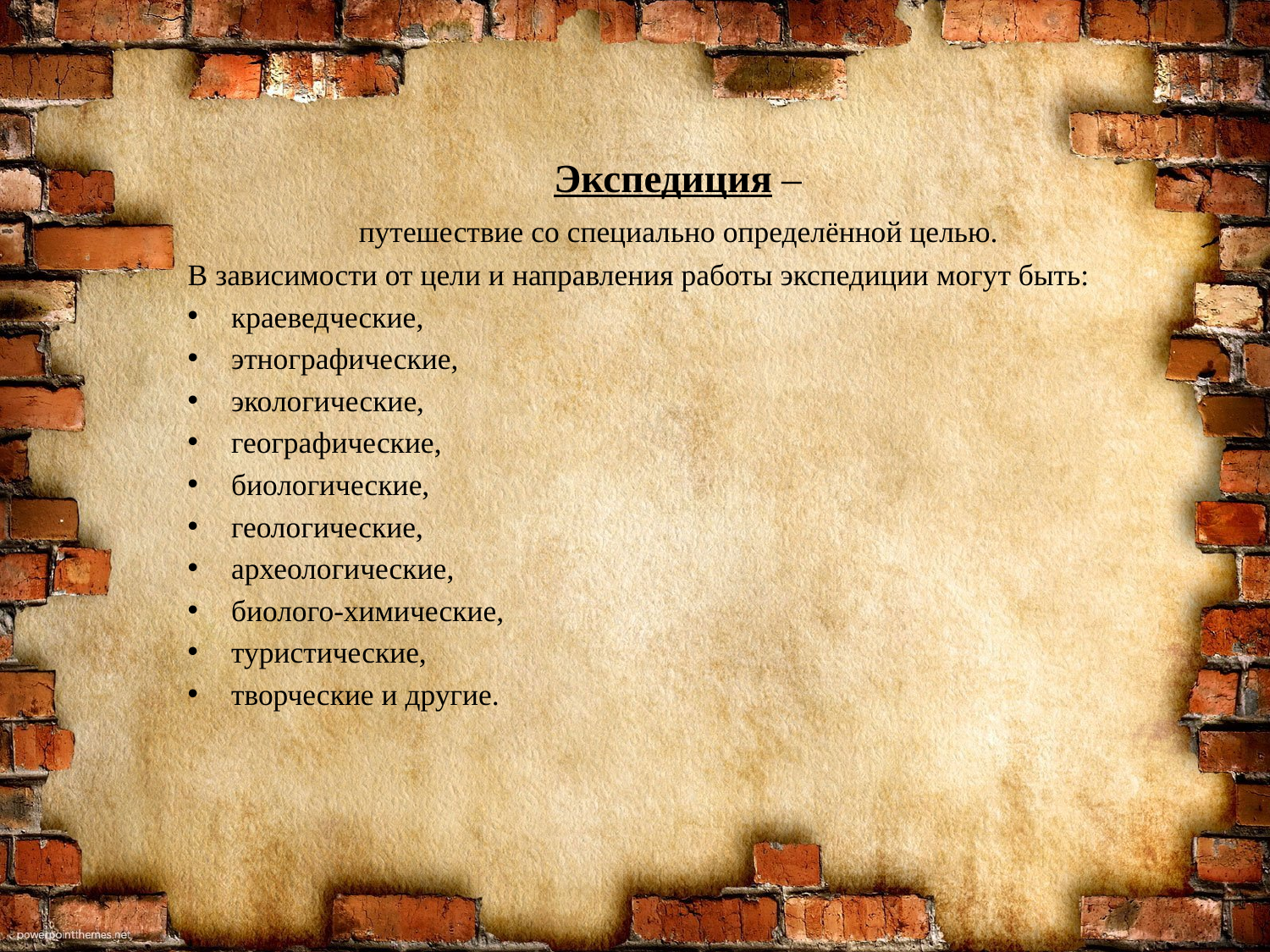

Экспедиция –
    путешествие со специально определённой целью.
В зависимости от цели и направления работы экспедиции могут быть:
краеведческие,
этнографические,
экологические,
географические,
биологические,
геологические,
археологические,
биолого-химические,
туристические,
творческие и другие.